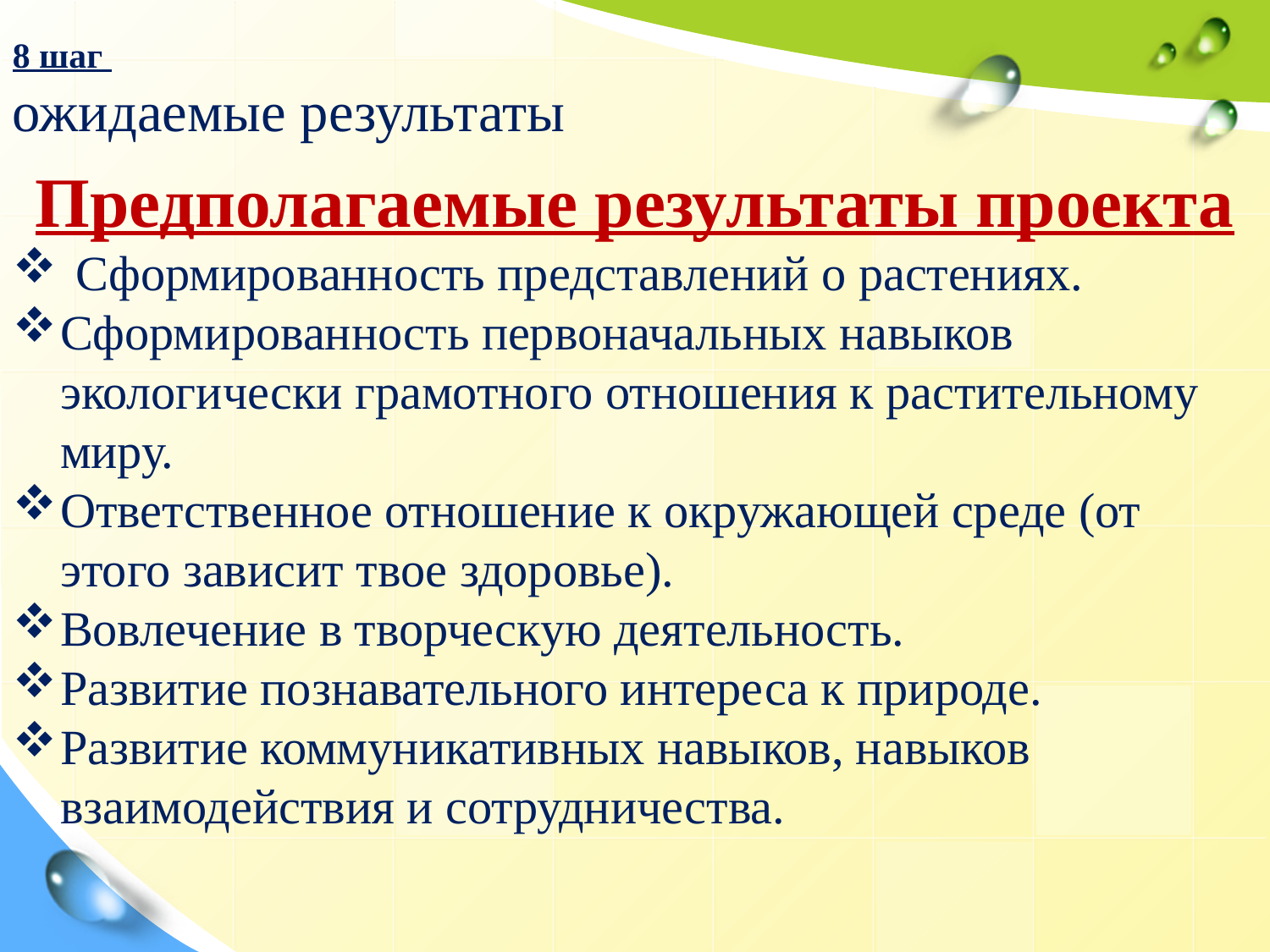

8 шаг
ожидаемые результаты

Предполагаемые результаты проекта
Сформированность представлений о растениях.
Сформированность первоначальных навыков экологически грамотного отношения к растительному миру.
Ответственное отношение к окружающей среде (от этого зависит твое здоровье).
Вовлечение в творческую деятельность.
Развитие познавательного интереса к природе.
Развитие коммуникативных навыков, навыков взаимодействия и сотрудничества.